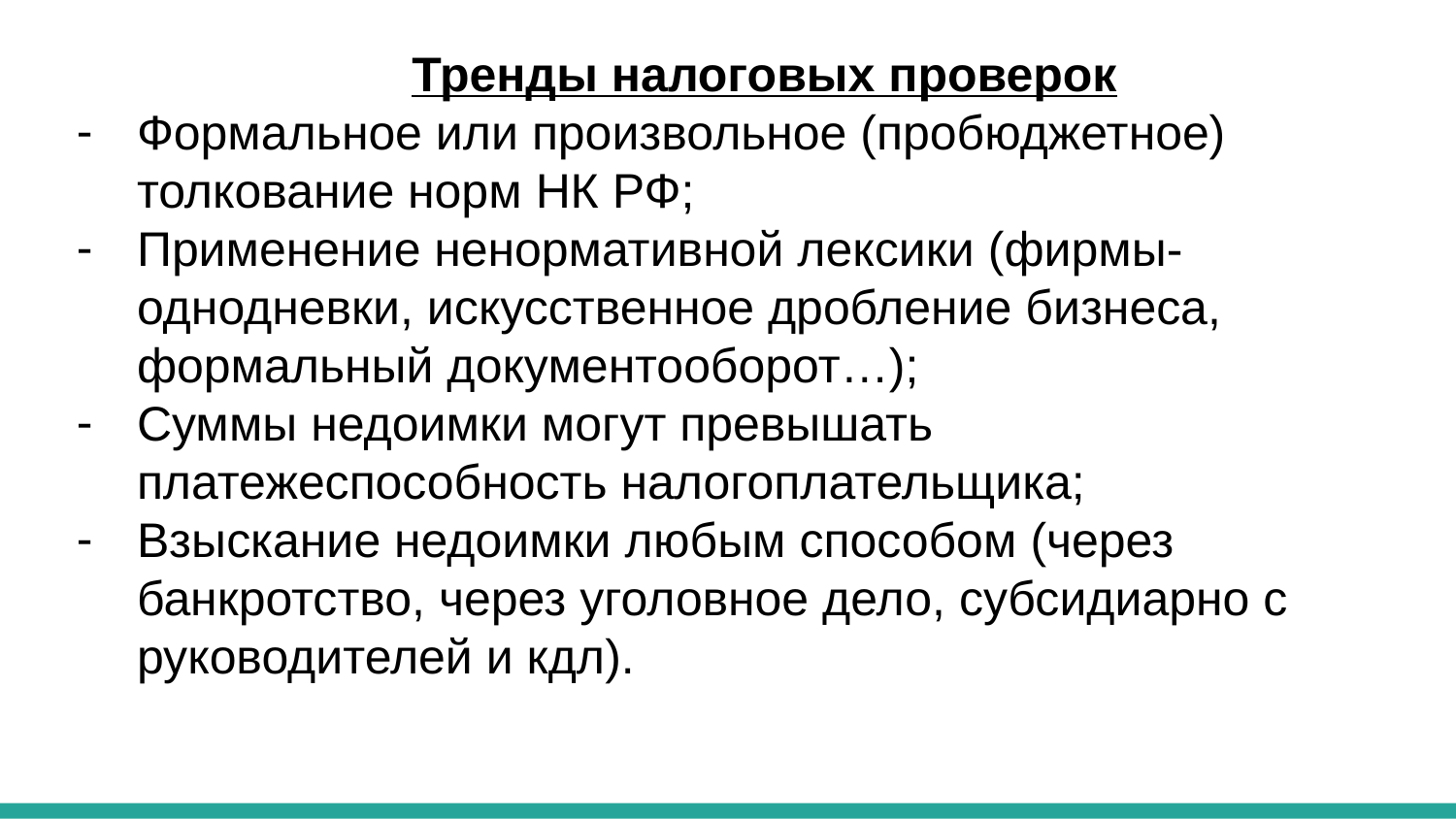

Тренды налоговых проверок
Формальное или произвольное (пробюджетное) толкование норм НК РФ;
Применение ненормативной лексики (фирмы-однодневки, искусственное дробление бизнеса, формальный документооборот…);
Суммы недоимки могут превышать платежеспособность налогоплательщика;
Взыскание недоимки любым способом (через банкротство, через уголовное дело, субсидиарно с руководителей и кдл).